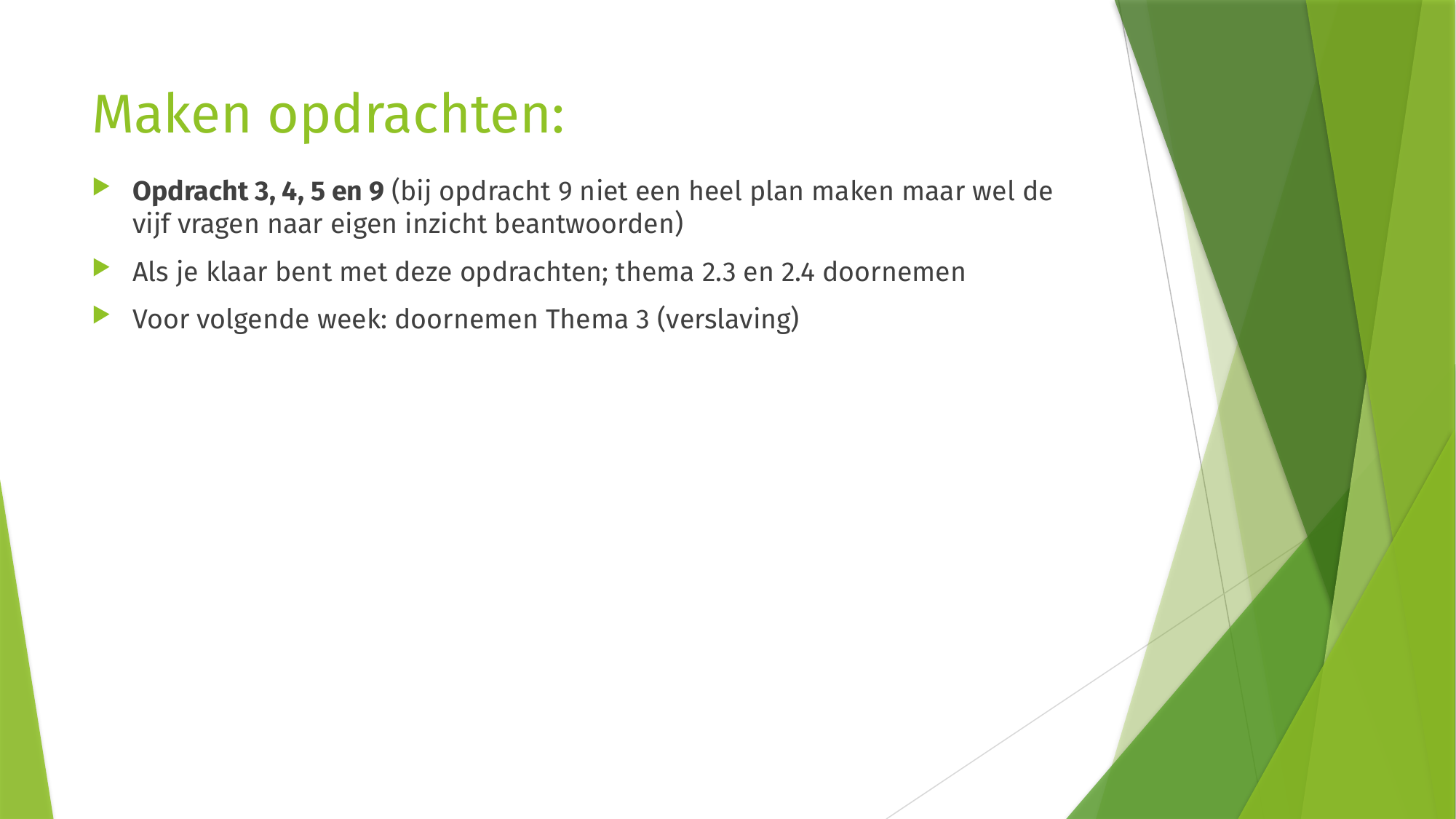

# Maken opdrachten:
Opdracht 3, 4, 5 en 9 (bij opdracht 9 niet een heel plan maken maar wel de vijf vragen naar eigen inzicht beantwoorden)
Als je klaar bent met deze opdrachten; thema 2.3 en 2.4 doornemen
Voor volgende week: doornemen Thema 3 (verslaving)